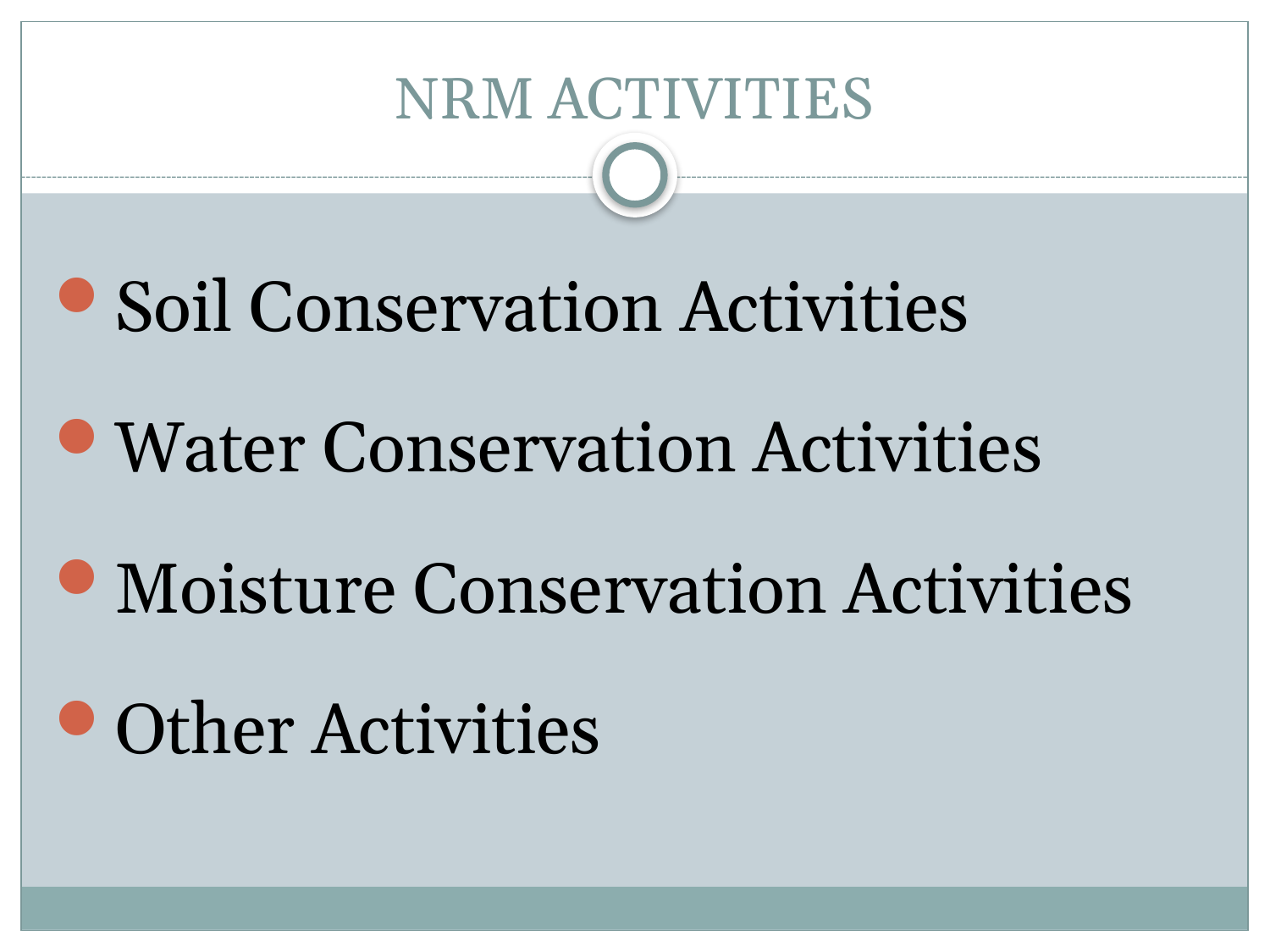

# NRM ACTIVITIES
Soil Conservation Activities
Water Conservation Activities
Moisture Conservation Activities
Other Activities